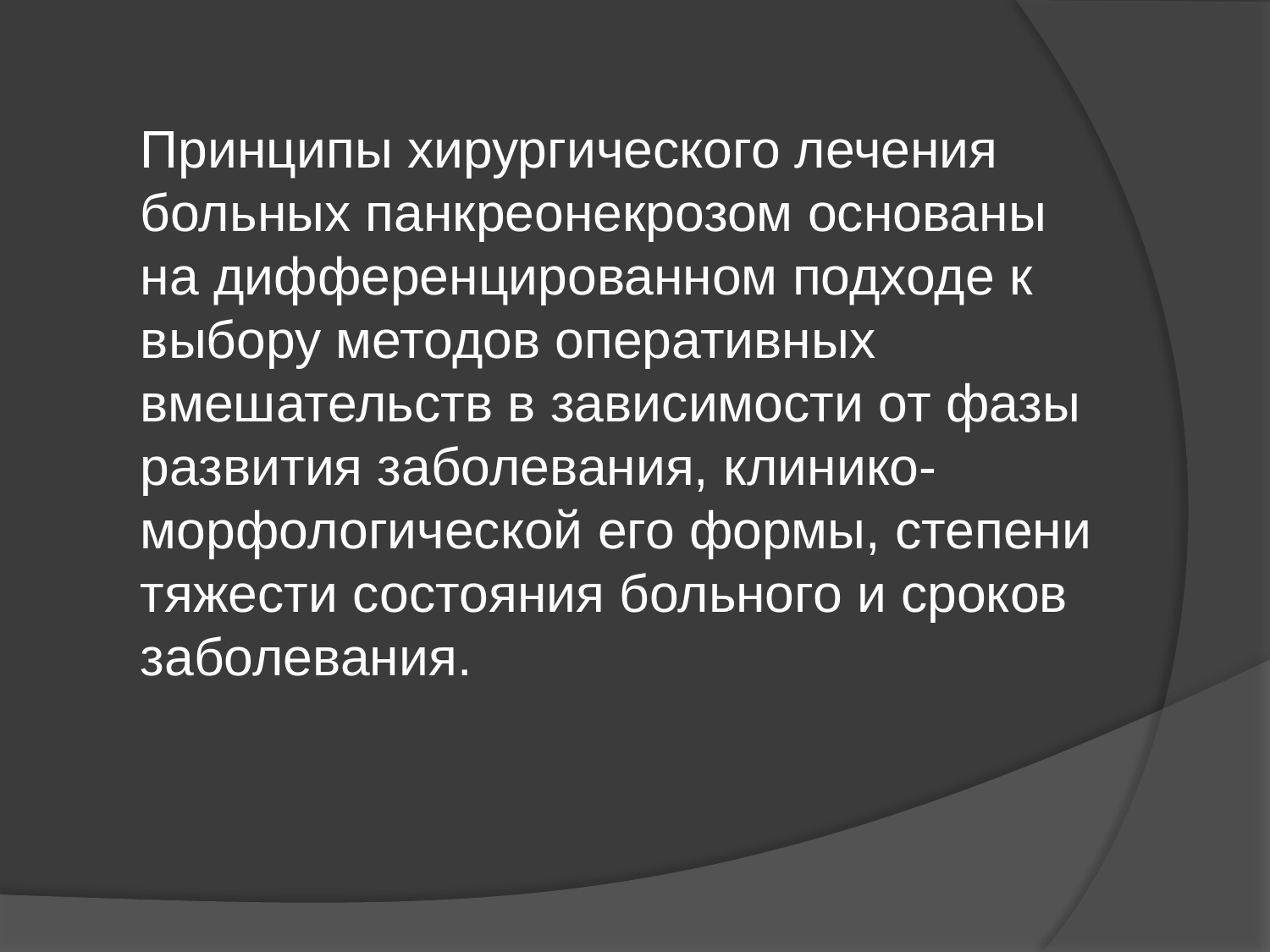

Принципы хирургического лечения больных панкреонекрозом основаны на дифференцированном подходе к выбору методов оперативных вмешательств в зависимости от фазы развития заболевания, клинико-морфологической его формы, степени тяжести состояния больного и сроков заболевания.